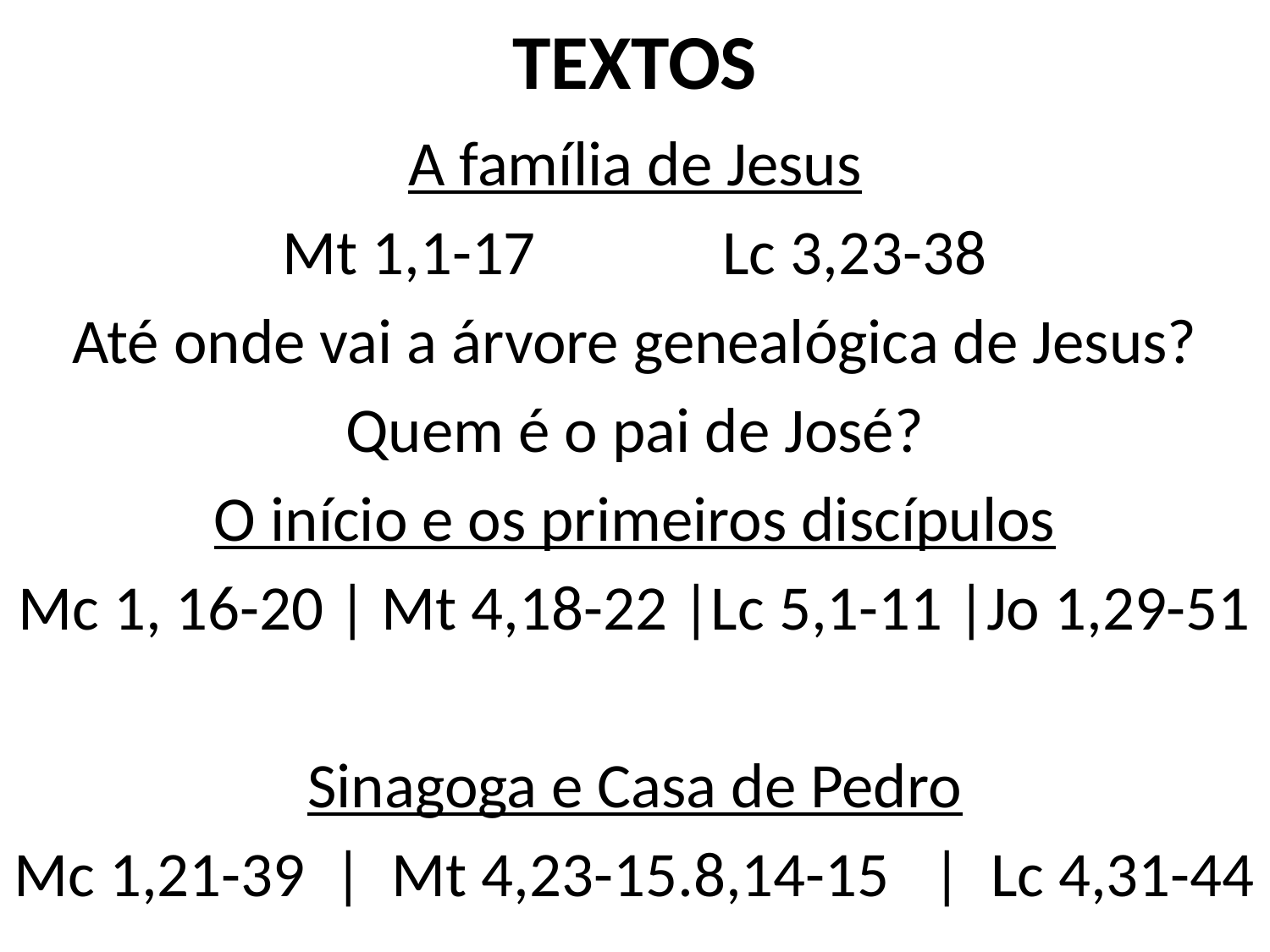

# TEXTOS
A família de Jesus
Mt 1,1-17             Lc 3,23-38
Até onde vai a árvore genealógica de Jesus?
Quem é o pai de José?
O início e os primeiros discípulos
Mc 1, 16-20 | Mt 4,18-22 |Lc 5,1-11 |Jo 1,29-51

Sinagoga e Casa de Pedro
Mc 1,21-39  |  Mt 4,23-15.8,14-15   |  Lc 4,31-44